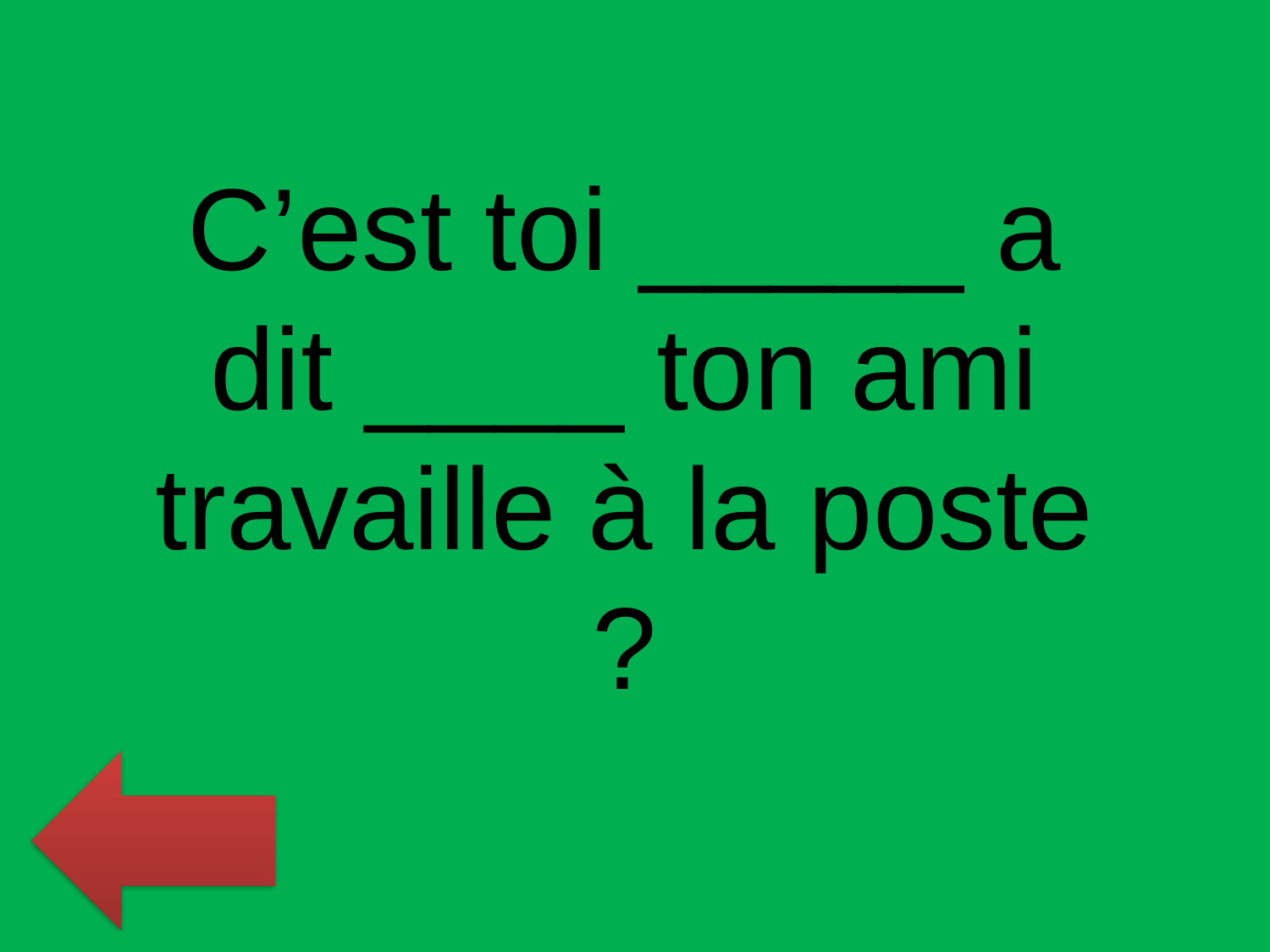

C’est toi _____ a dit ____ ton ami travaille à la poste ?